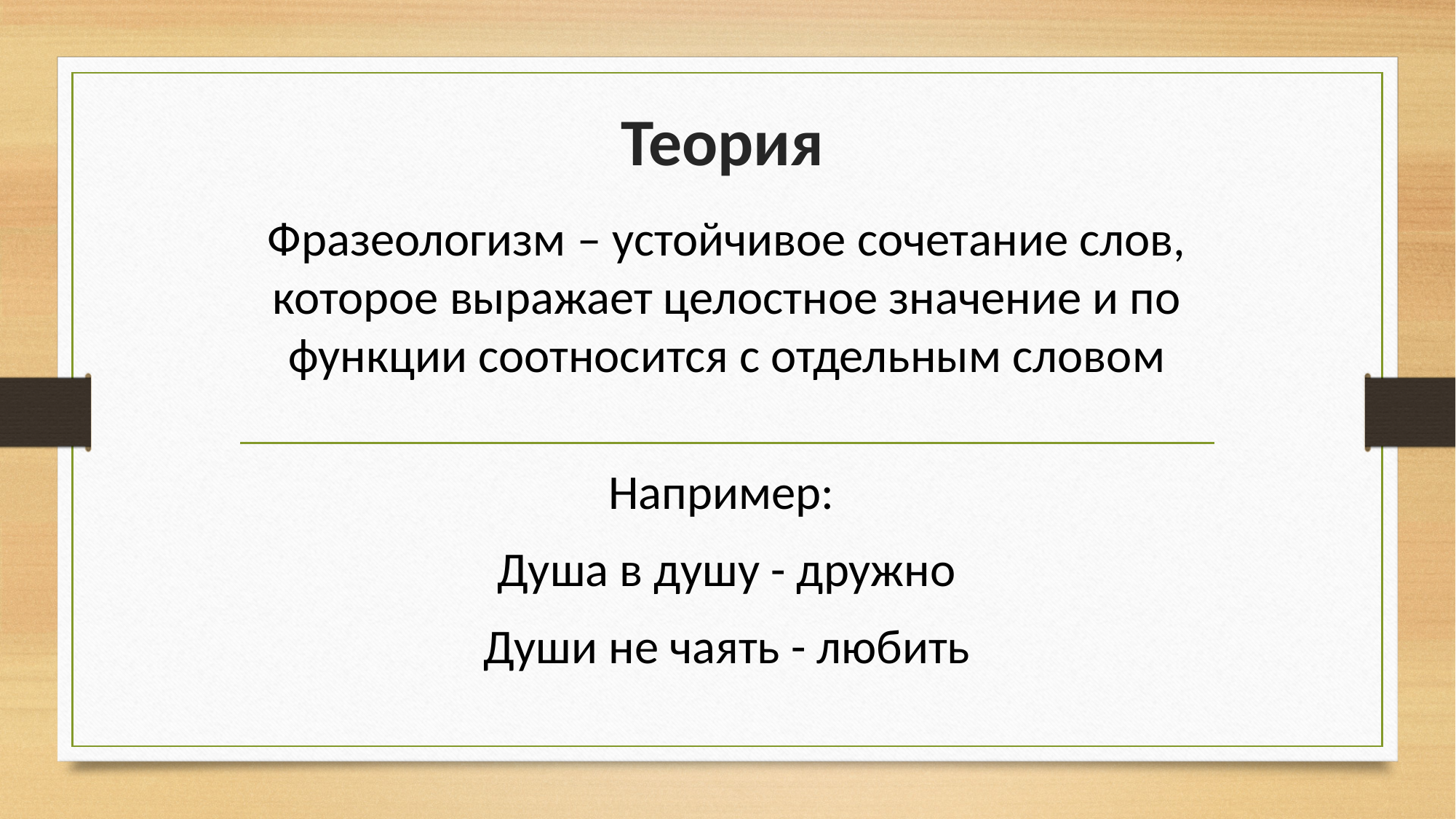

# Теория
Фразеологизм – устойчивое сочетание слов, которое выражает целостное значение и по функции соотносится с отдельным словом

Например:
Душа в душу - дружно
Души не чаять - любить